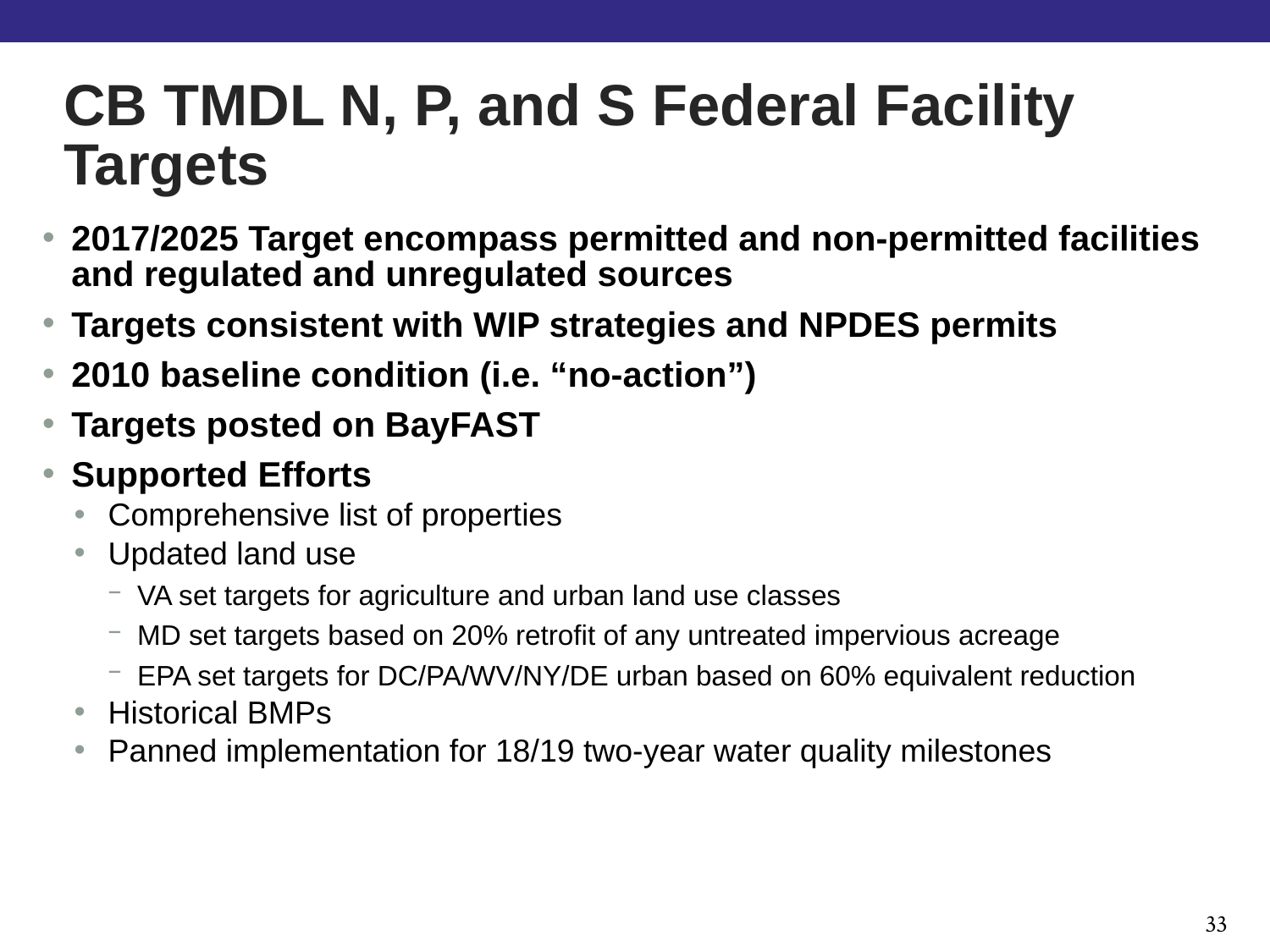

# CB TMDL N, P, and S Federal Facility Targets
2017/2025 Target encompass permitted and non-permitted facilities and regulated and unregulated sources
Targets consistent with WIP strategies and NPDES permits
2010 baseline condition (i.e. “no-action”)
Targets posted on BayFAST
Supported Efforts
Comprehensive list of properties
Updated land use
VA set targets for agriculture and urban land use classes
MD set targets based on 20% retrofit of any untreated impervious acreage
EPA set targets for DC/PA/WV/NY/DE urban based on 60% equivalent reduction
Historical BMPs
Panned implementation for 18/19 two-year water quality milestones

33